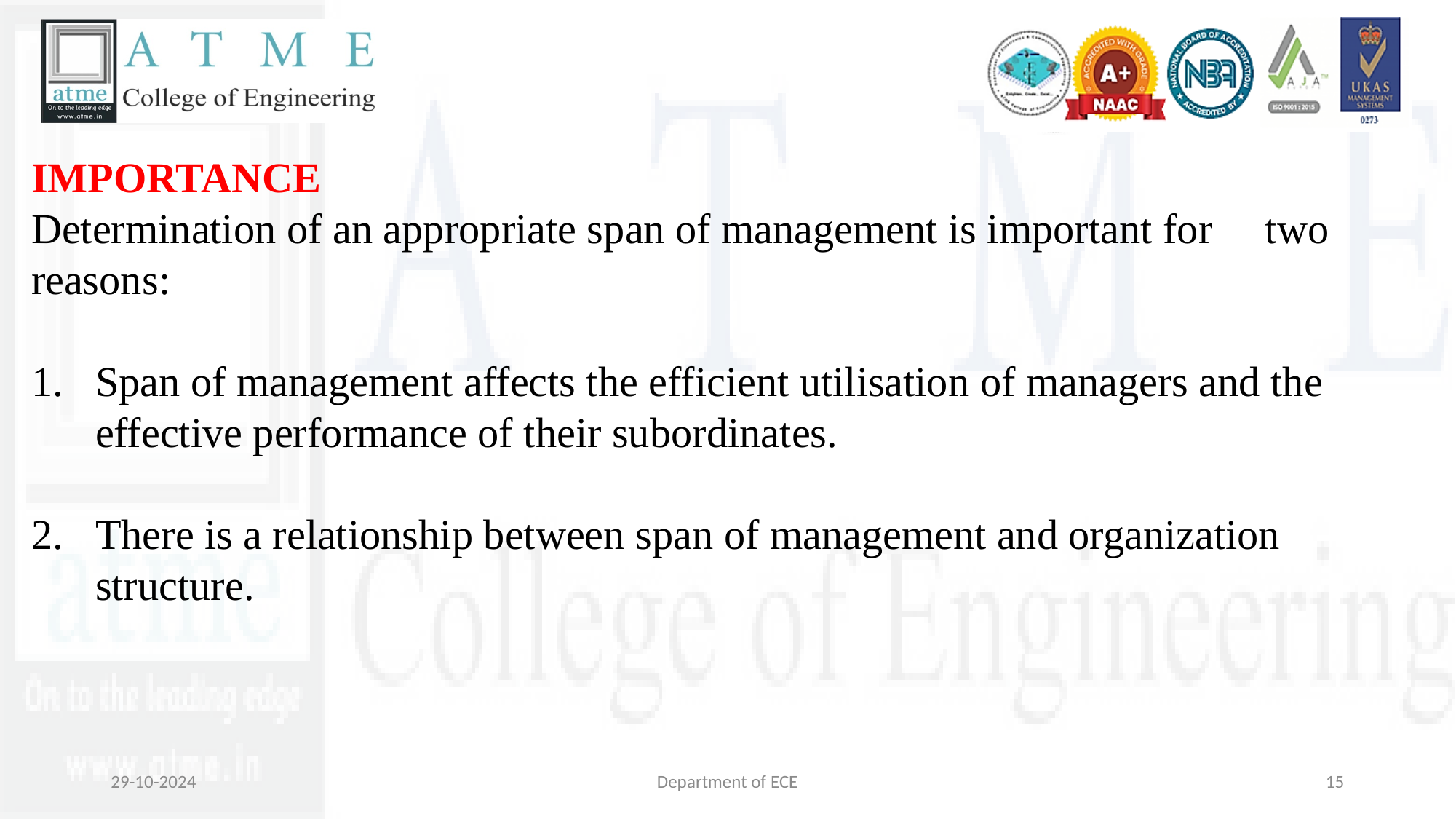

IMPORTANCE
Determination of an appropriate span of management is important for     two reasons:

Span of management affects the efficient utilisation of managers and the effective performance of their subordinates.

2. 	There is a relationship between span of management and organization structure.

29-10-2024
Department of ECE
15